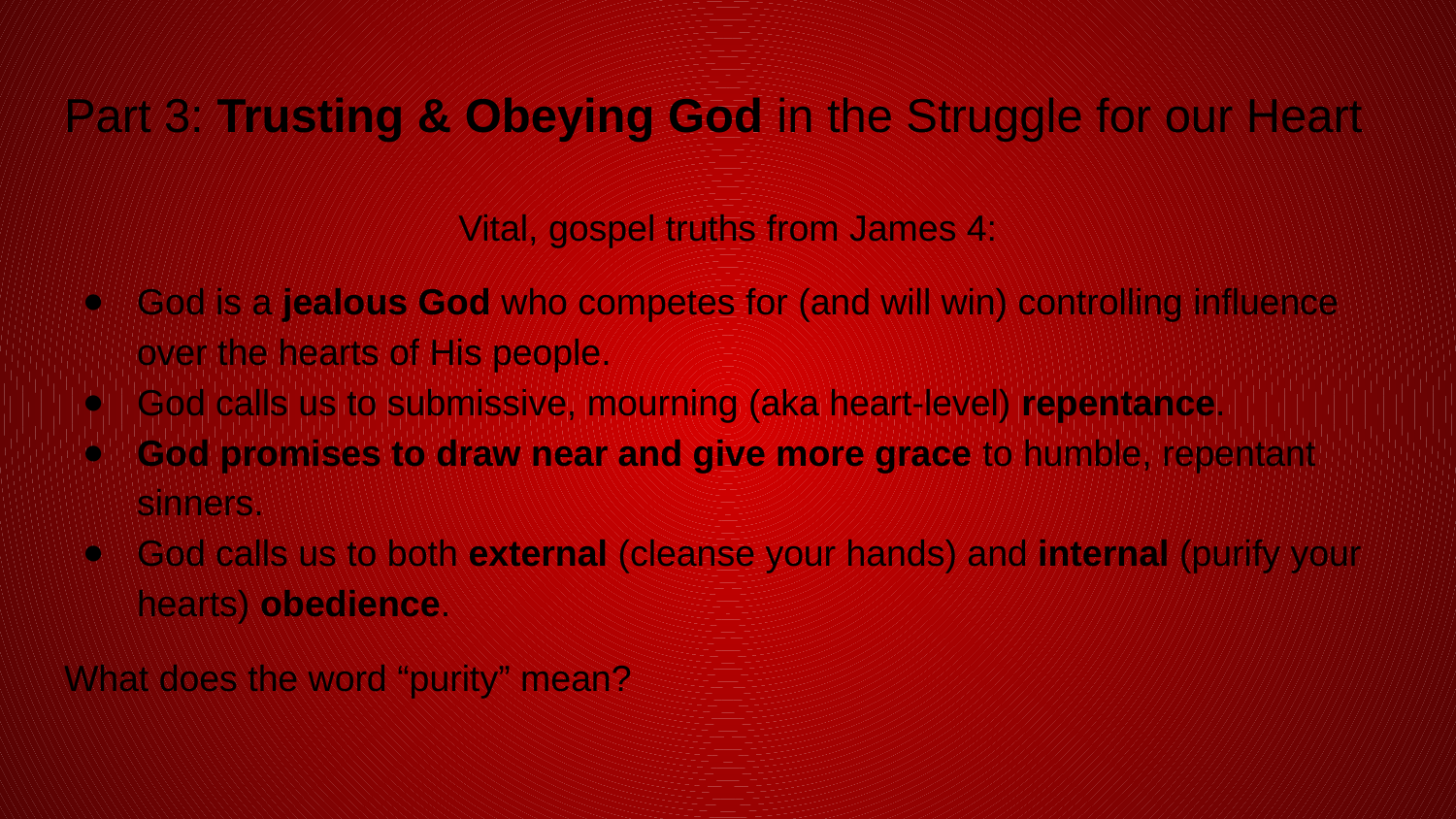

# Part 3: Trusting & Obeying God in the Struggle for our Heart
Vital, gospel truths from James 4:
God is a jealous God who competes for (and will win) controlling influence over the hearts of His people.
God calls us to submissive, mourning (aka heart-level) repentance.
God promises to draw near and give more grace to humble, repentant sinners.
God calls us to both external (cleanse your hands) and internal (purify your hearts) obedience.
What does the word “purity” mean?